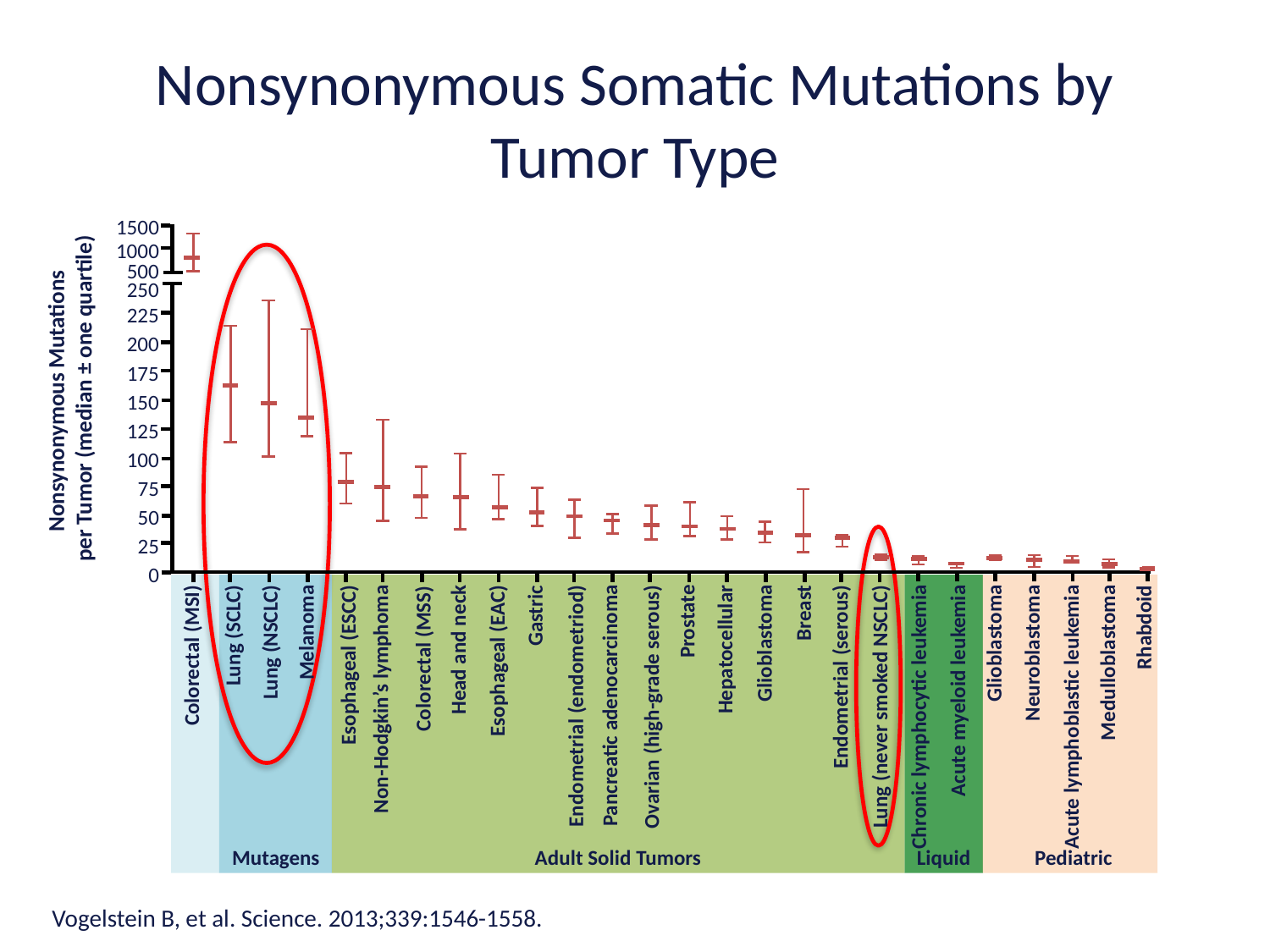

# Nonsynonymous Somatic Mutations by Tumor Type
1500
1000

500
250
225
200
175
Nonsynonymous Mutations
per Tumor (median ± one quartile)
150
125
100
75
50
25

0

Colorectal (MSI)
Lung (SCLC)
Lung (NSCLC)
Melanoma
Esophageal (ESCC)
Head and neck
Gastric
Acute myeloid leukemia
Rhabdoid
Esophageal (EAC)
Colorectal (MSS)
Non-Hodgkin’s lymphoma
Endometrial (endometriod)
Pancreatic adenocarcinoma
Ovarian (high-grade serous)
Prostate
Hepatocellular
Endometrial (serous)
Glioblastoma
Breast
Lung (never smoked NSCLC)
Chronic lymphocytic leukemia
Glioblastoma
Acute lymphoblastic leukemia
Neuroblastoma
Medulloblastoma
Mutagens
Adult Solid Tumors
Liquid
Pediatric
Vogelstein B, et al. Science. 2013;339:1546-1558.